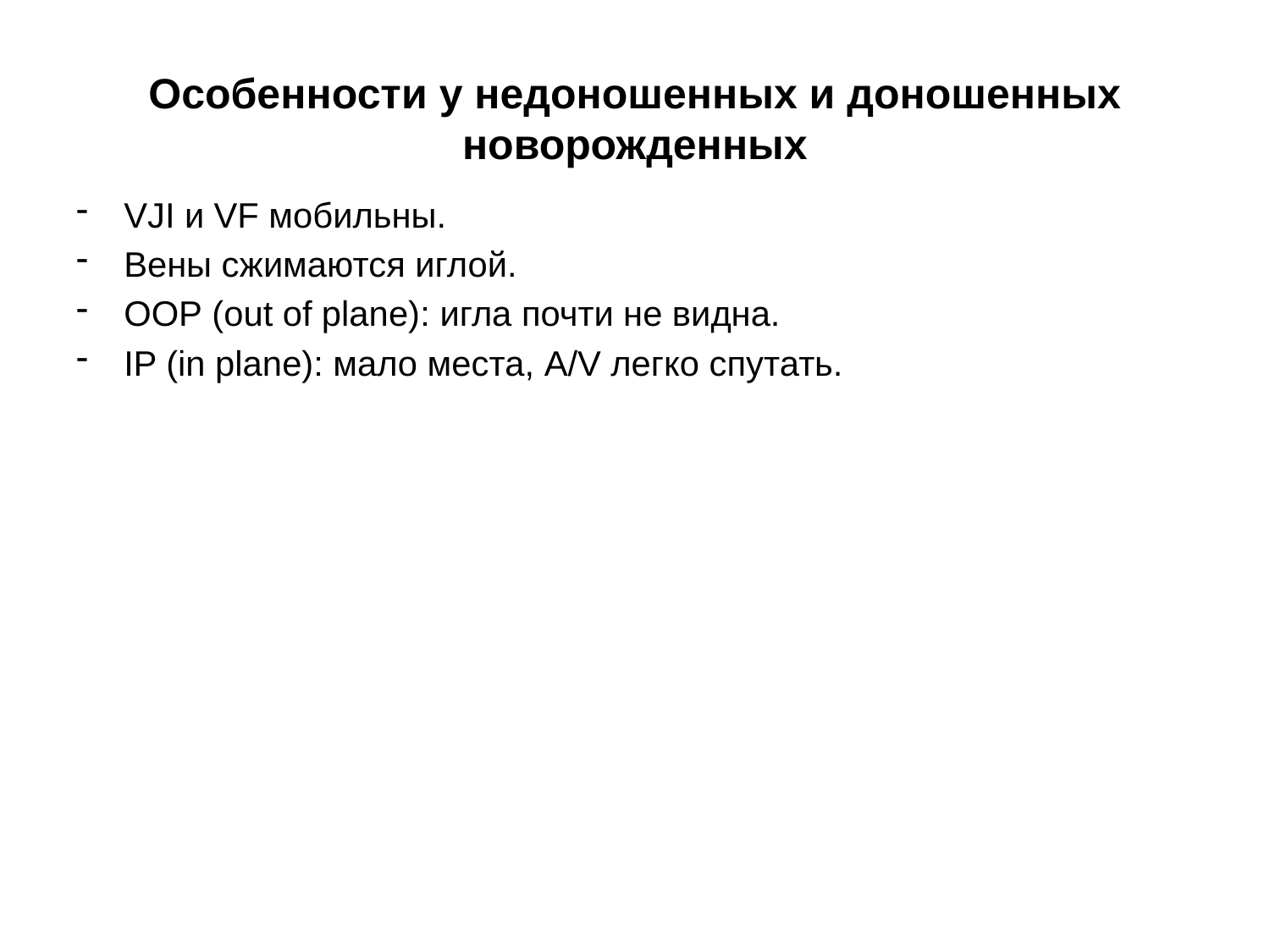

Особенности у недоношенных и доношенных новорожденных
VJI и VF мобильны.
Вены сжимаются иглой.
ООР (out of plane): игла почти не видна.
IP (in plane): мало места, A/V легко спутать.